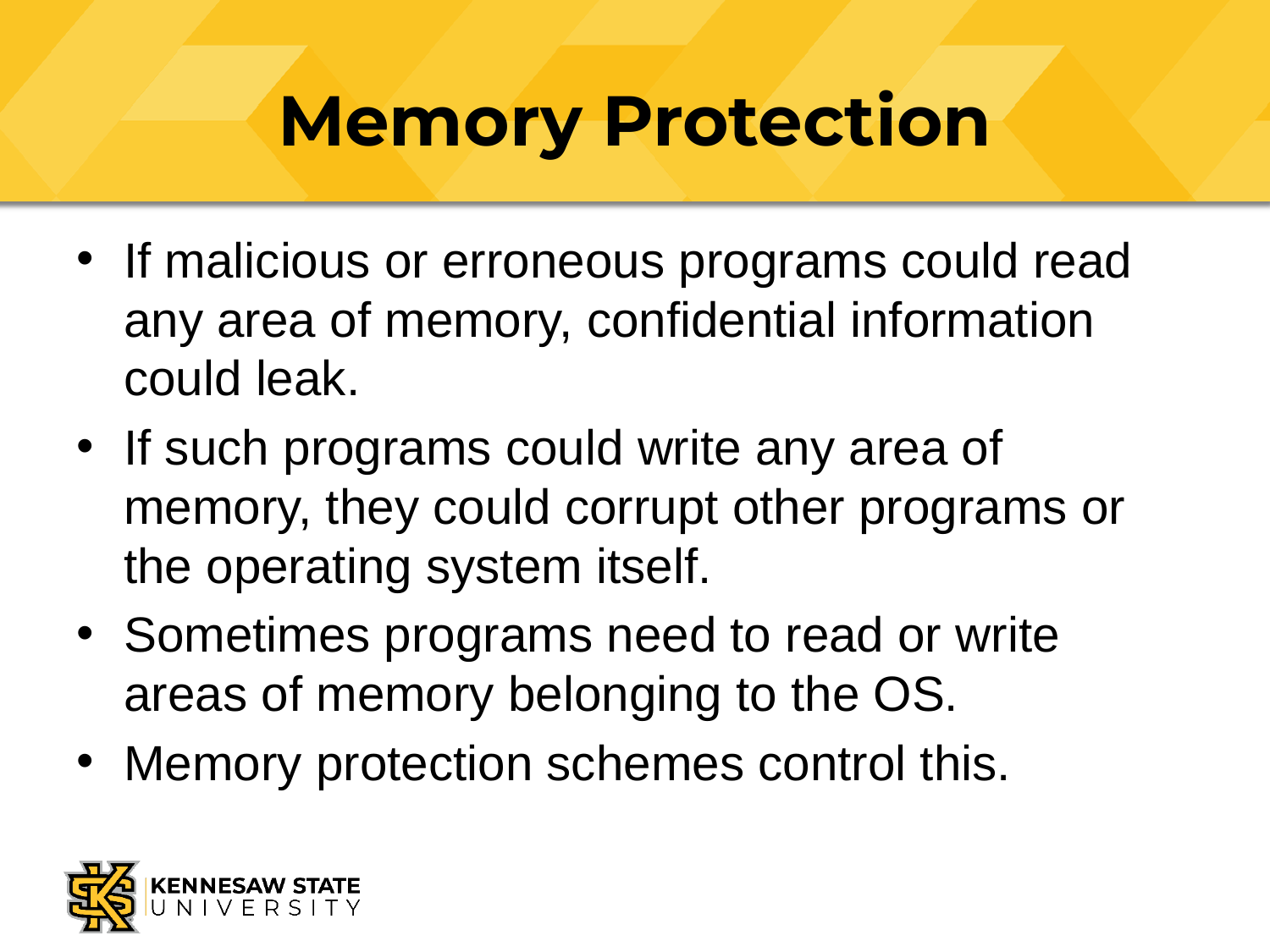

# Memory Protection
If malicious or erroneous programs could read any area of memory, confidential information could leak.
If such programs could write any area of memory, they could corrupt other programs or the operating system itself.
Sometimes programs need to read or write areas of memory belonging to the OS.
Memory protection schemes control this.